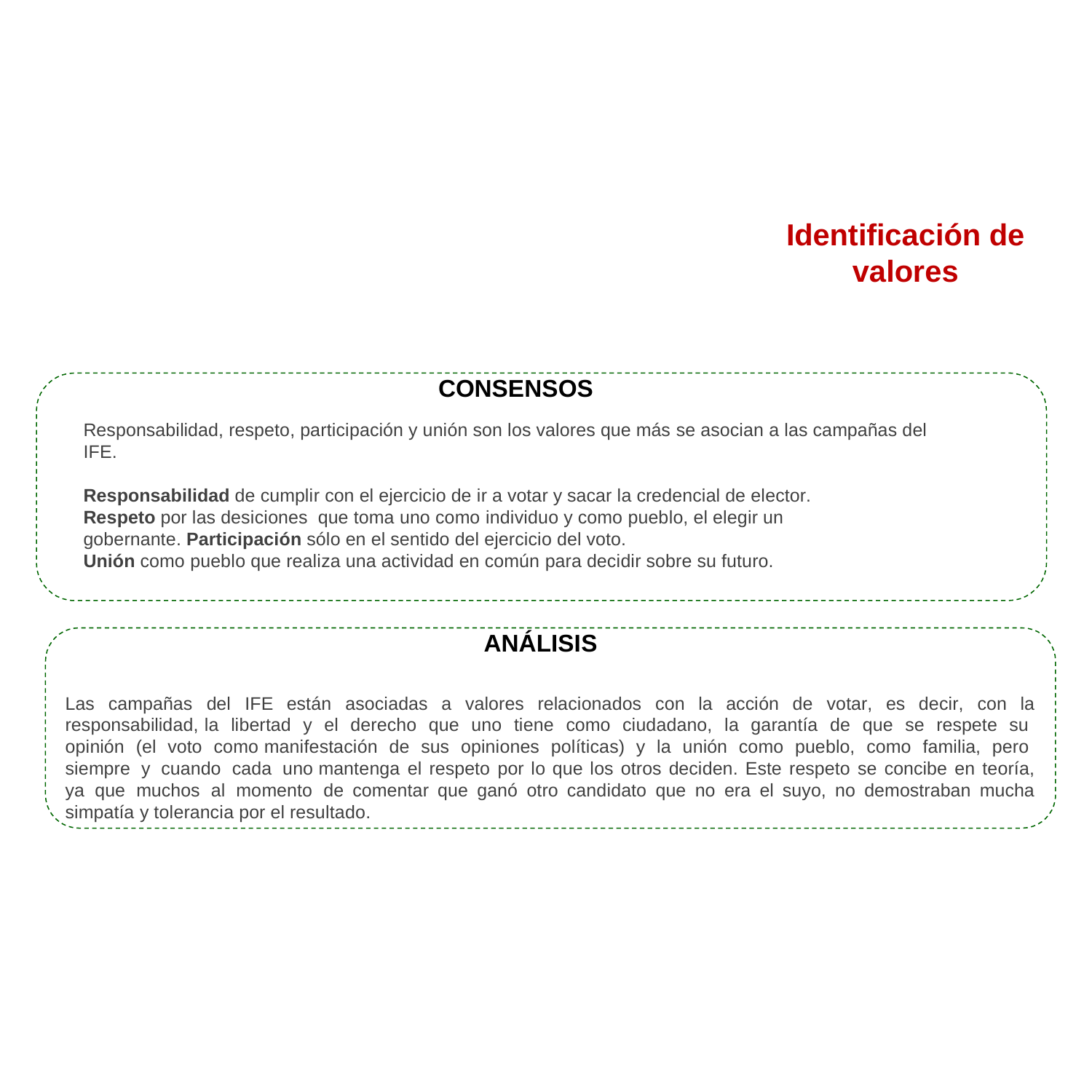

# Identificación de valores

CONSENSOS
Responsabilidad, respeto, participación y unión son los valores que más se asocian a las campañas del IFE.

Responsabilidad de cumplir con el ejercicio de ir a votar y sacar la credencial de elector. Respeto por las desiciones  que toma uno como individuo y como pueblo, el elegir un gobernante. Participación sólo en el sentido del ejercicio del voto.
Unión como pueblo que realiza una actividad en común para decidir sobre su futuro.

ANÁLISIS
Las campañas del IFE están asociadas a valores relacionados con la acción de votar, es decir, con la responsabilidad, la  libertad  y  el  derecho  que  uno  tiene  como  ciudadano,  la  garantía  de  que  se  respete  su  opinión  (el  voto  como manifestación  de  sus  opiniones  políticas)  y  la  unión  como  pueblo,  como  familia,  pero  siempre  y  cuando  cada  uno mantenga el respeto por lo que los otros deciden. Este respeto se concibe en teoría, ya que muchos al momento de comentar que ganó otro candidato que no era el suyo, no demostraban mucha simpatía y tolerancia por el resultado.